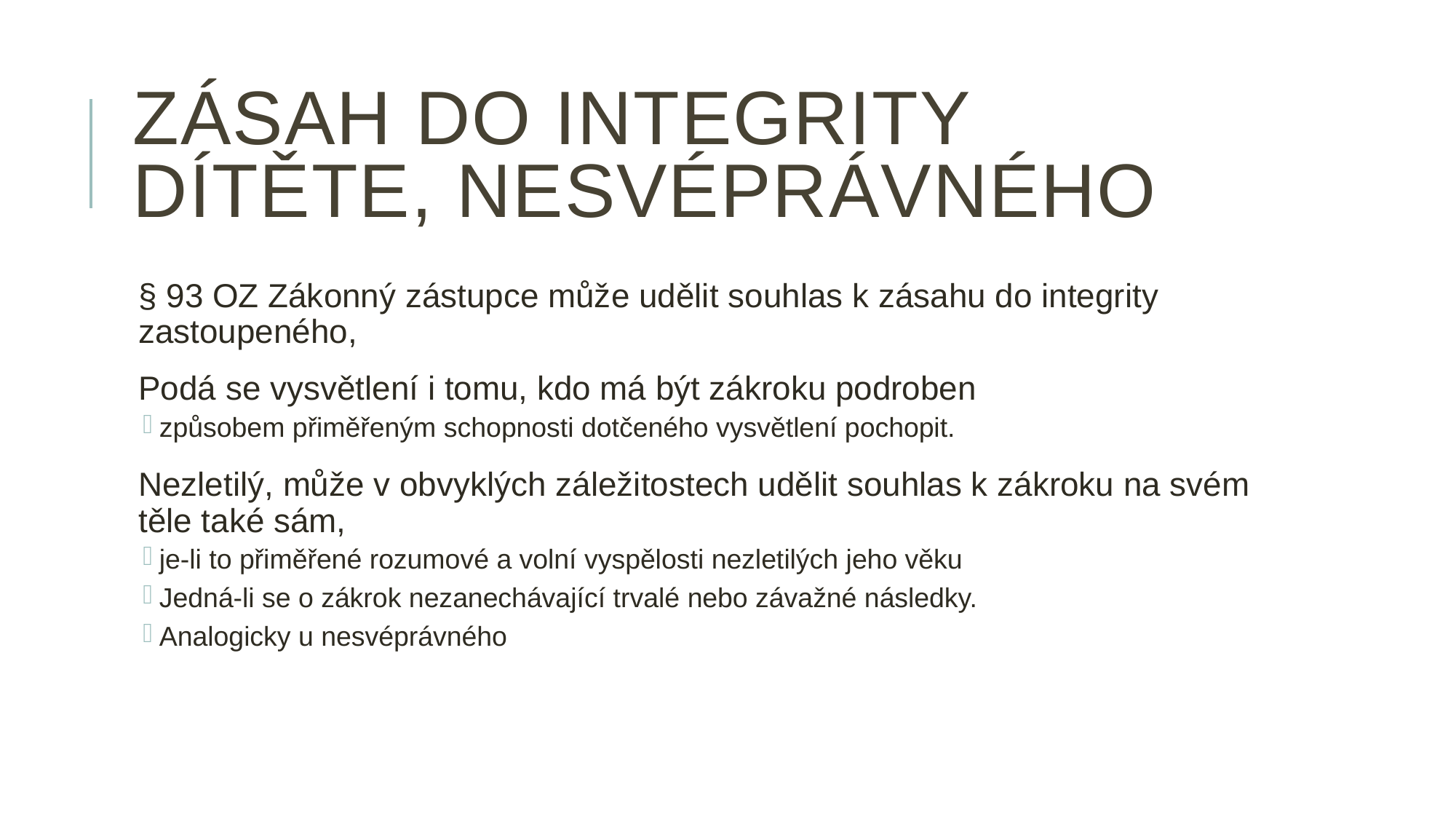

# Zásah do integrity dítěte, nesvéprávného
§ 93 OZ Zákonný zástupce může udělit souhlas k zásahu do integrity zastoupeného,
Podá se vysvětlení i tomu, kdo má být zákroku podroben
způsobem přiměřeným schopnosti dotčeného vysvětlení pochopit.
Nezletilý, může v obvyklých záležitostech udělit souhlas k zákroku na svém těle také sám,
je-li to přiměřené rozumové a volní vyspělosti nezletilých jeho věku
Jedná-li se o zákrok nezanechávající trvalé nebo závažné následky.
Analogicky u nesvéprávného